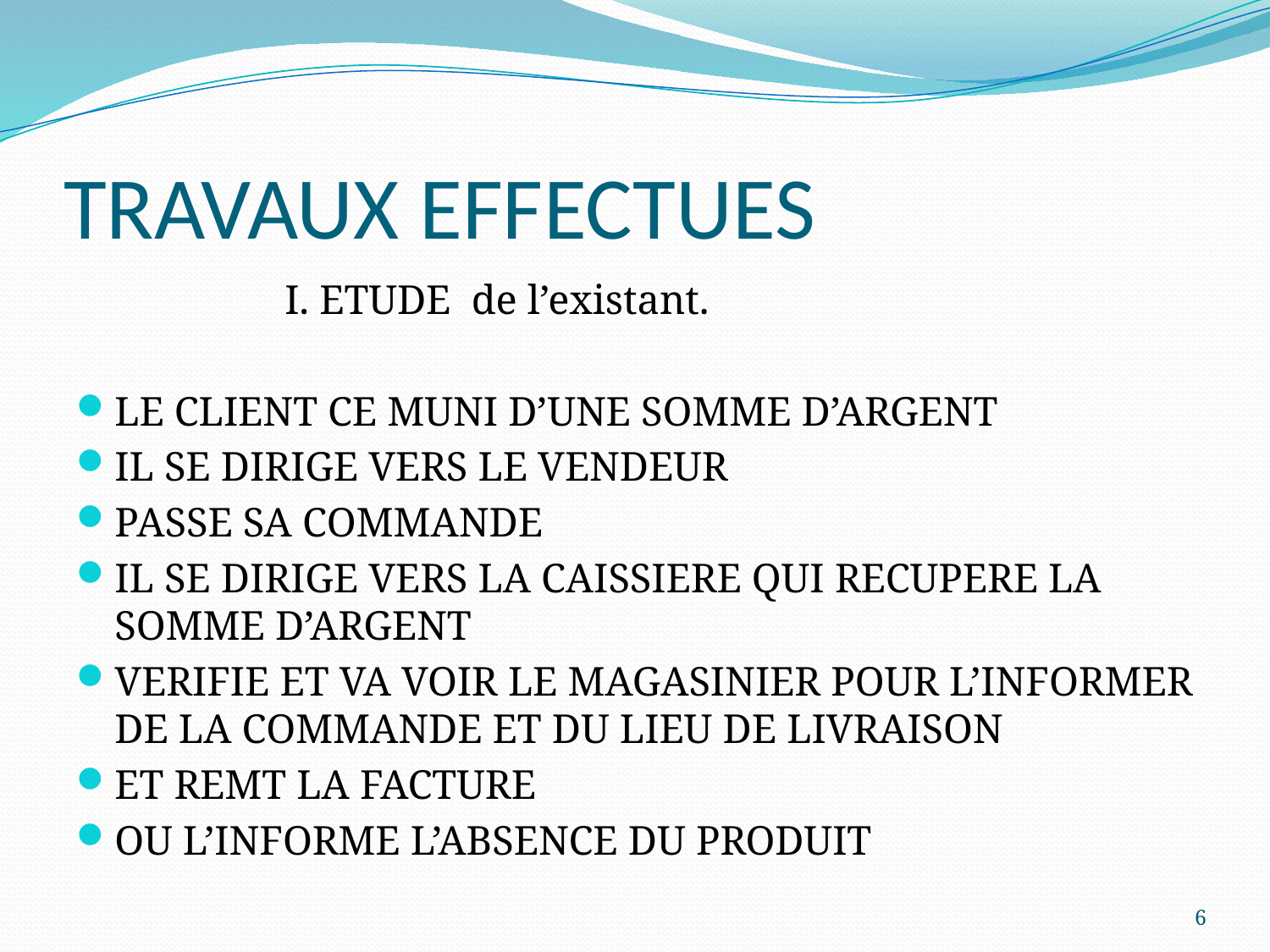

# TRAVAUX EFFECTUES
                   I. ETUDE  de l’existant.

LE CLIENT CE MUNI D’UNE SOMME D’ARGENT
IL SE DIRIGE VERS LE VENDEUR
PASSE SA COMMANDE
IL SE DIRIGE VERS LA CAISSIERE QUI RECUPERE LA SOMME D’ARGENT
VERIFIE ET VA VOIR LE MAGASINIER POUR L’INFORMER DE LA COMMANDE ET DU LIEU DE LIVRAISON
ET REMT LA FACTURE
OU L’INFORME L’ABSENCE DU PRODUIT
6